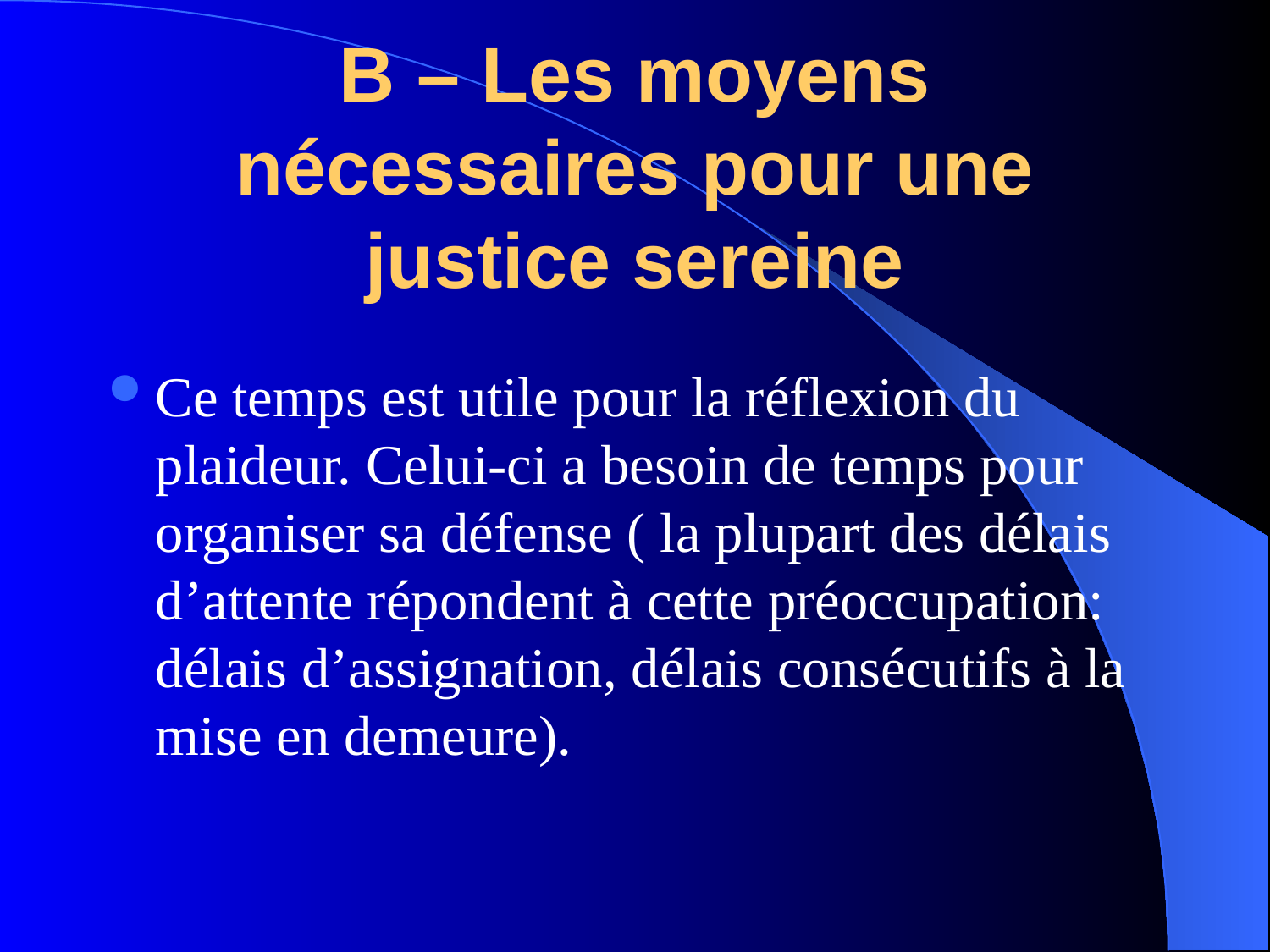

# B – Les moyens nécessaires pour une justice sereine

Ce temps est utile pour la réflexion du plaideur. Celui-ci a besoin de temps pour organiser sa défense ( la plupart des délais d’attente répondent à cette préoccupation: délais d’assignation, délais consécutifs à la mise en demeure).